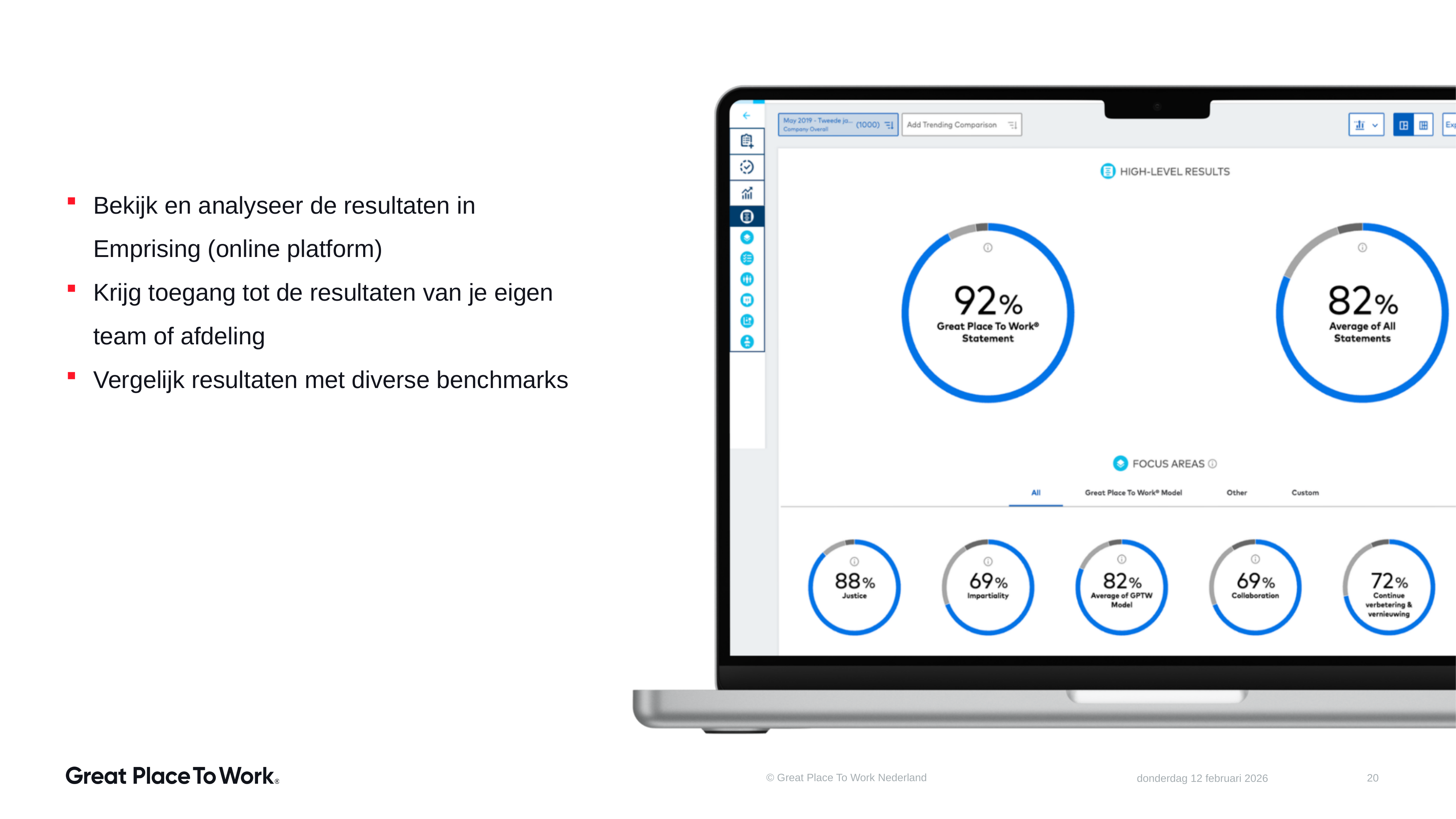

Bekijk en analyseer de resultaten in Emprising (online platform)
Krijg toegang tot de resultaten van je eigen team of afdeling
Vergelijk resultaten met diverse benchmarks
© Great Place To Work Nederland
20
donderdag 12 februari 2026